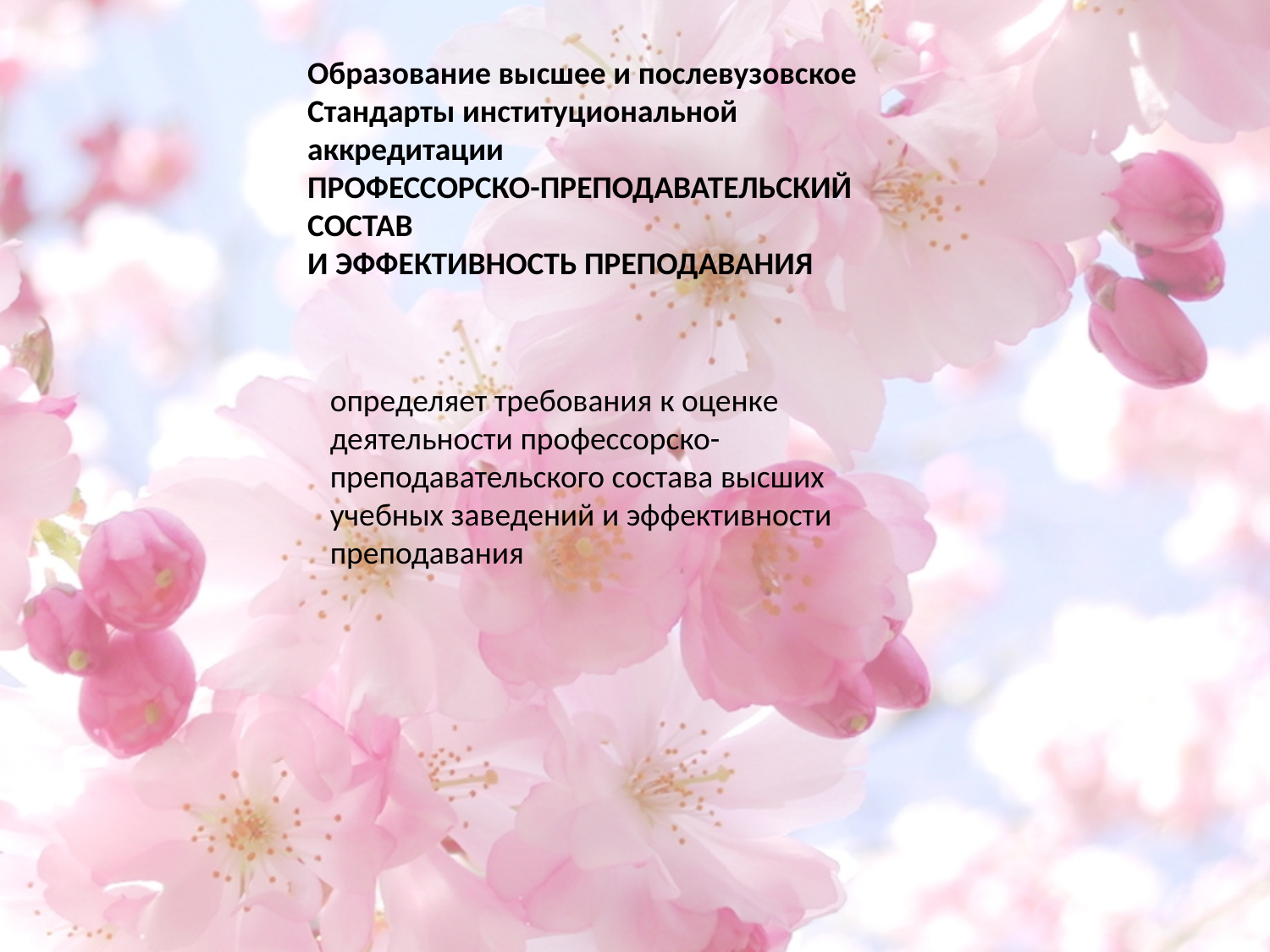

Образование высшее и послевузовское
Стандарты институциональной аккредитации
ПРОФЕССОРСКО-ПРЕПОДАВАТЕЛЬСКИЙ СОСТАВ
И ЭФФЕКТИВНОСТЬ ПРЕПОДАВАНИЯ
определяет требования к оценке деятельности профессорско-преподавательского состава высших учебных заведений и эффективности преподавания